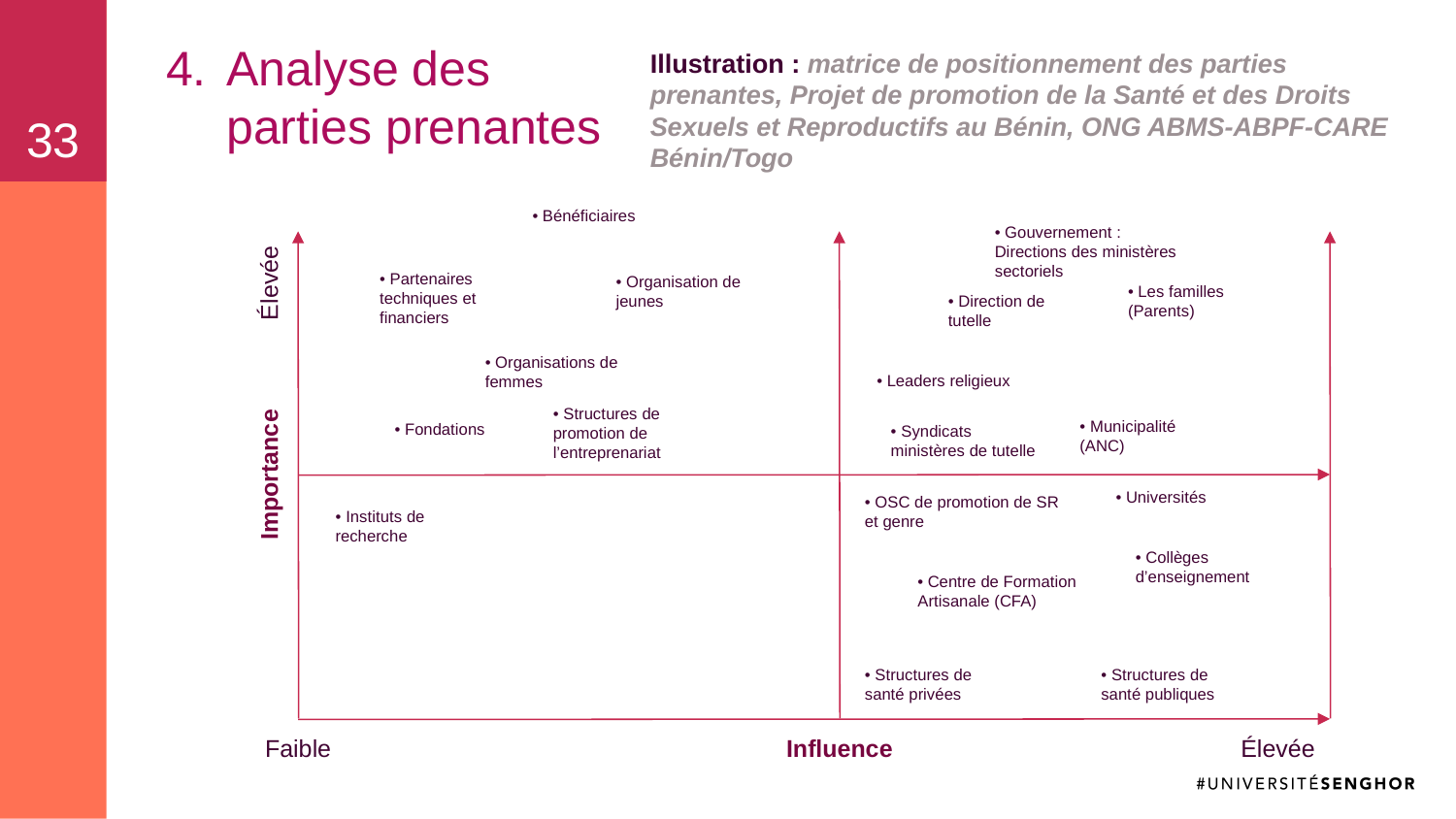

33
# Analyse des parties prenantes
Illustration : matrice de positionnement des parties prenantes, Projet de promotion de la Santé et des Droits Sexuels et Reproductifs au Bénin, ONG ABMS-ABPF-CARE Bénin/Togo
• Bénéficiaires
• Gouvernement : Directions des ministères sectoriels
• Partenaires techniques et financiers
• Organisation de jeunes
• Les familles (Parents)
Élevée
• Direction de tutelle
• Organisations de femmes
• Leaders religieux
• Structures de promotion de l’entreprenariat
• Municipalité (ANC)
• Syndicats ministères de tutelle
• Fondations
Importance
• OSC de promotion de SR et genre
• Universités
• Instituts de recherche
• Collèges d’enseignement
• Centre de Formation Artisanale (CFA)
• Structures de santé privées
• Structures de santé publiques
Faible
Influence
Élevée